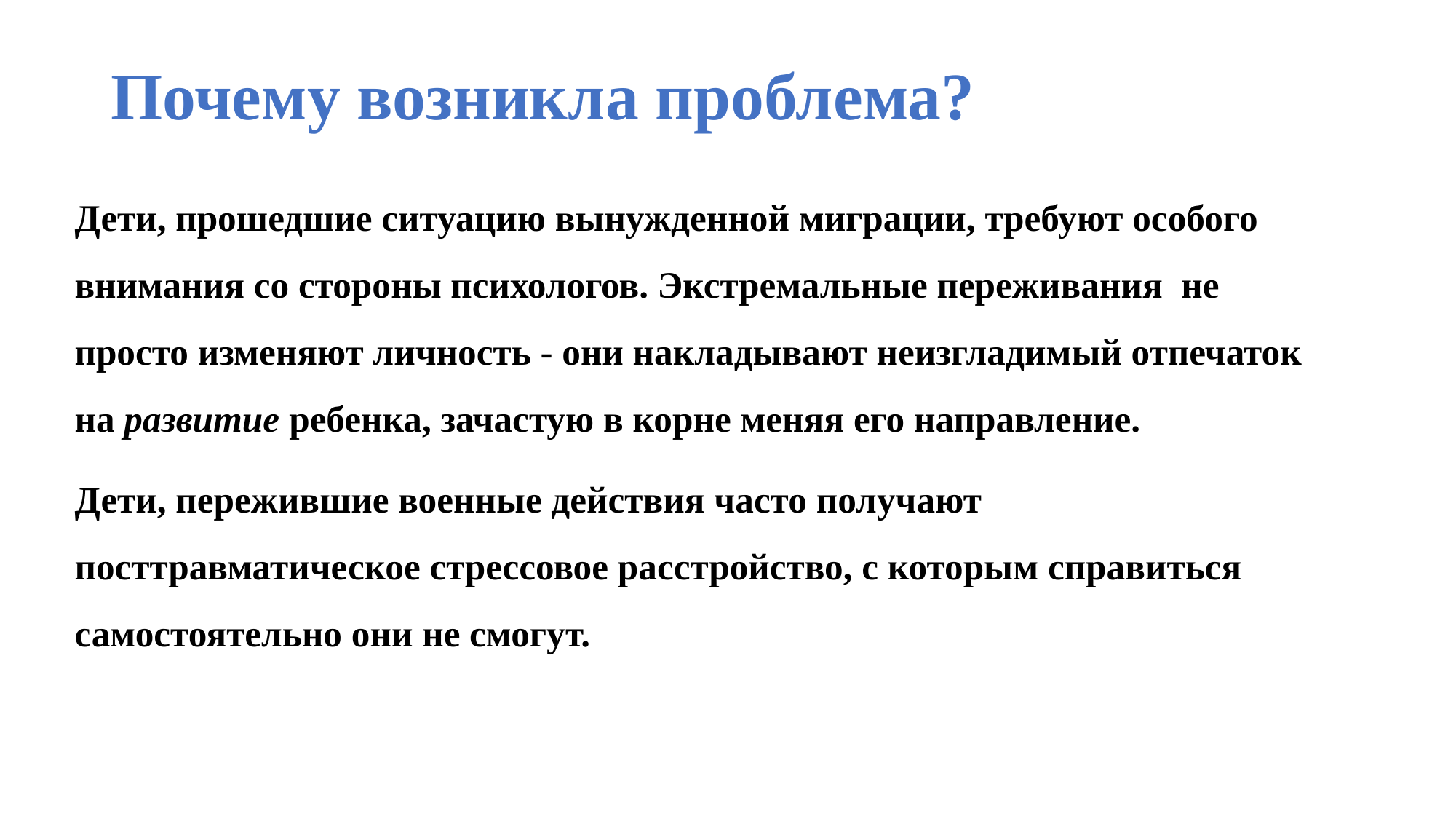

# Почему возникла проблема?
Дети, прошедшие ситуацию вынужденной миграции, требуют особого внимания со стороны психологов. Экстремальные переживания  не просто изменяют личность - они накладывают неизгладимый отпечаток на развитие ребенка, зачастую в корне меняя его направление.
Дети, пережившие военные действия часто получают посттравматическое стрессовое расстройство, с которым справиться самостоятельно они не смогут.